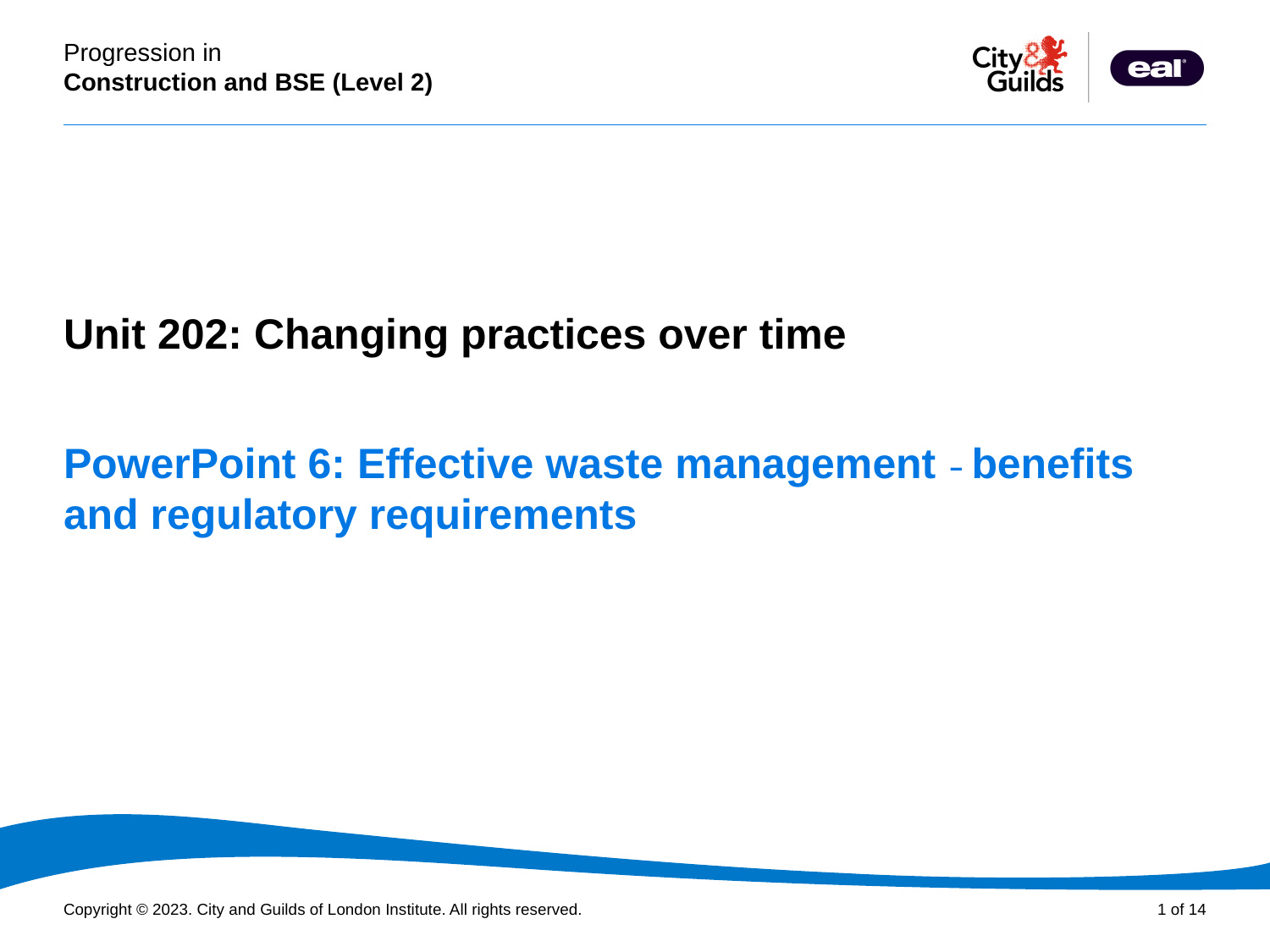

PowerPoint presentation
Unit 202: Changing practices over time
# PowerPoint 6: Effective waste management – benefits and regulatory requirements